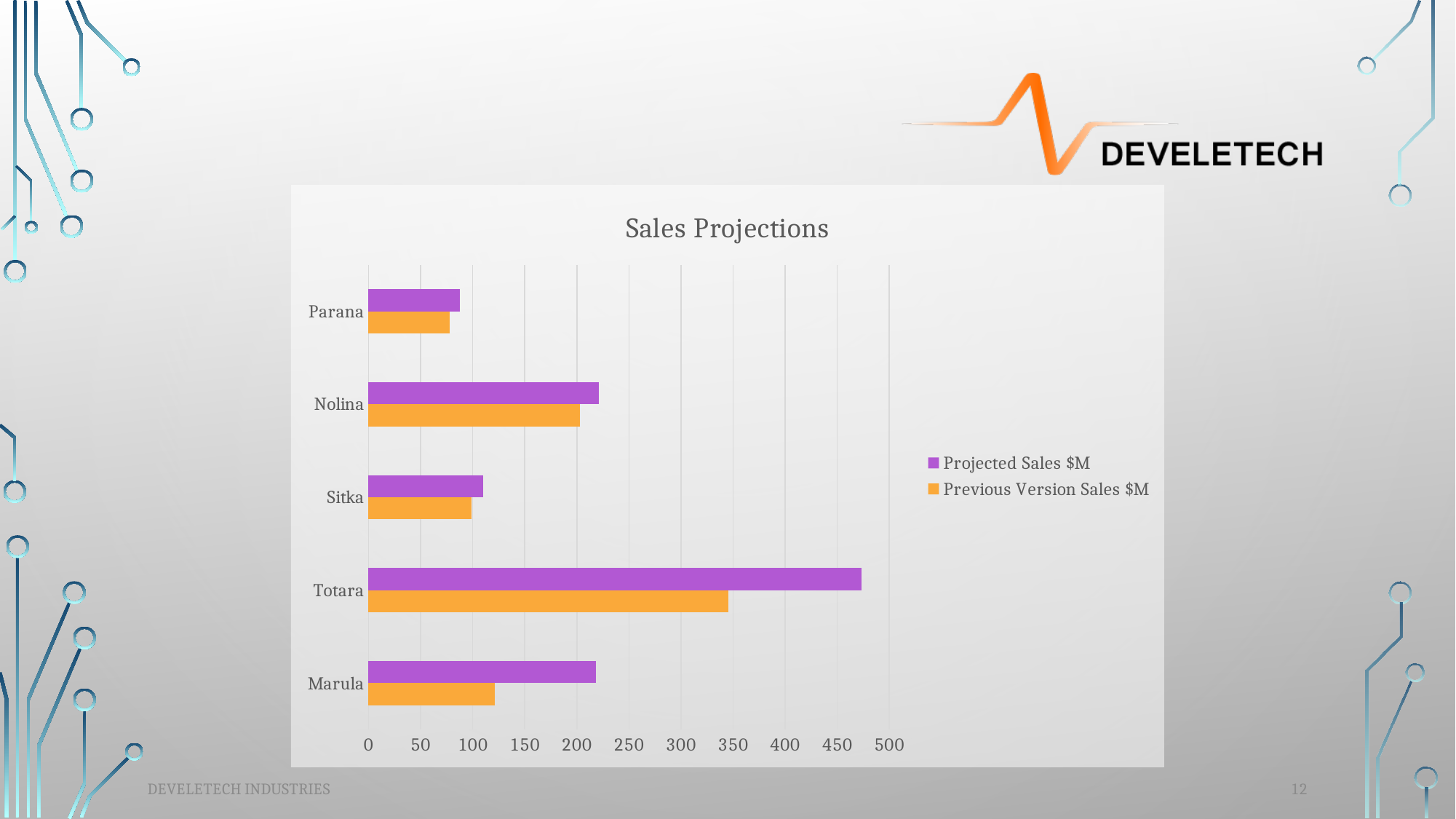

### Chart: Sales Projections

| Category | Previous Version Sales $M | Projected Sales $M |
|---|---|---|
| Marula | 121.2 | 218.1 |
| Totara | 345.7 | 473.6 |
| Sitka | 98.6 | 110.4 |
| Nolina | 203.1 | 221.4 |
| Parana | 78.2 | 87.6 |
12
Develetech Industries